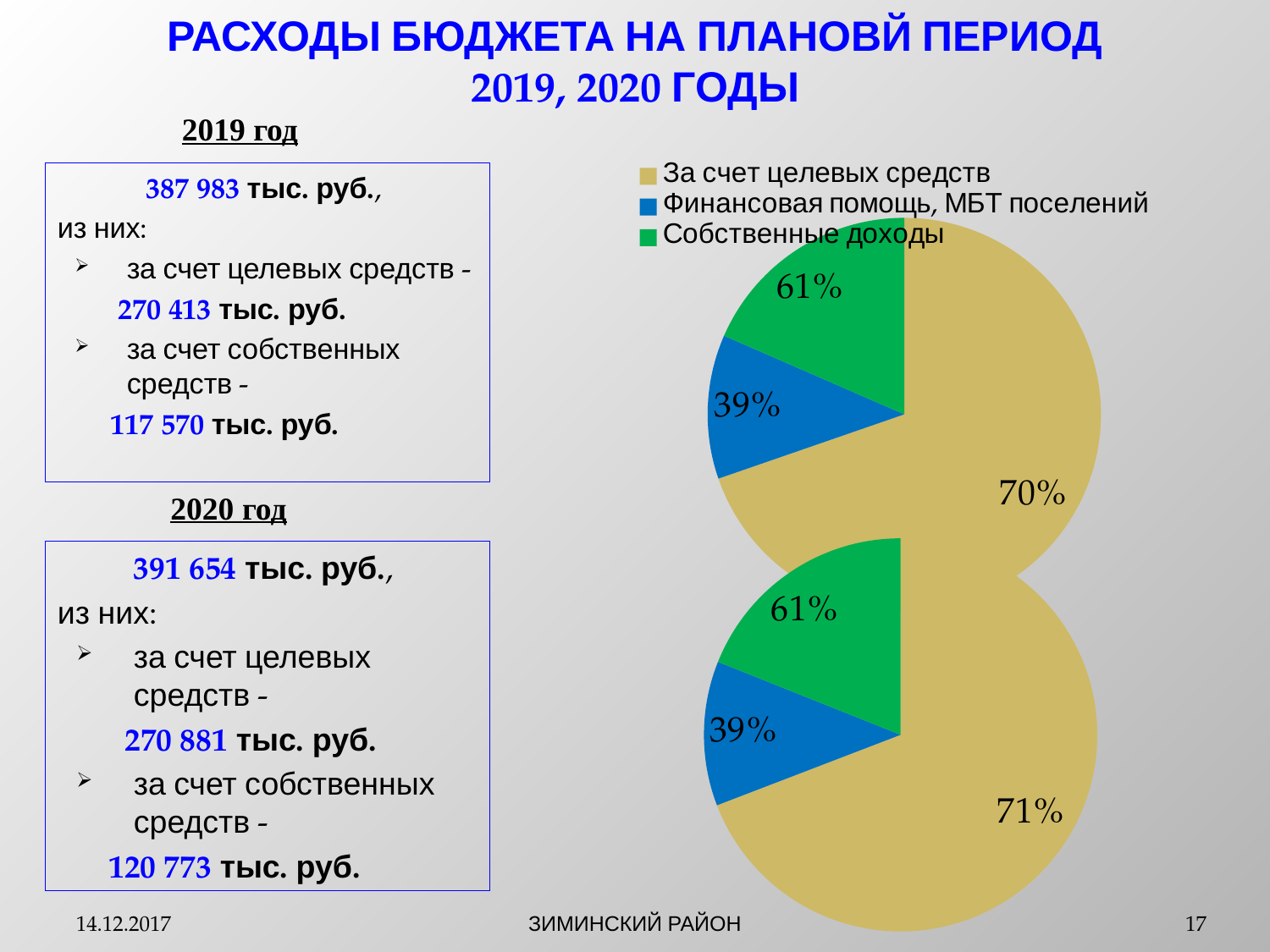

РАСХОДЫ БЮДЖЕТА НА ПЛАНОВЙ ПЕРИОД
2019, 2020 ГОДЫ
2019 год

[unsupported chart]

387 983 тыс. руб.,
из них:
за счет целевых средств -
      270 413 тыс. руб.
за счет собственных средств -
     117 570 тыс. руб.

[unsupported chart]

2020 год
391 654 тыс. руб.,
из них:
за счет целевых средств -
      270 881 тыс. руб.
за счет собственных средств -
    120 773 тыс. руб.

14.12.2017
ЗИМИНСКИЙ РАЙОН
17